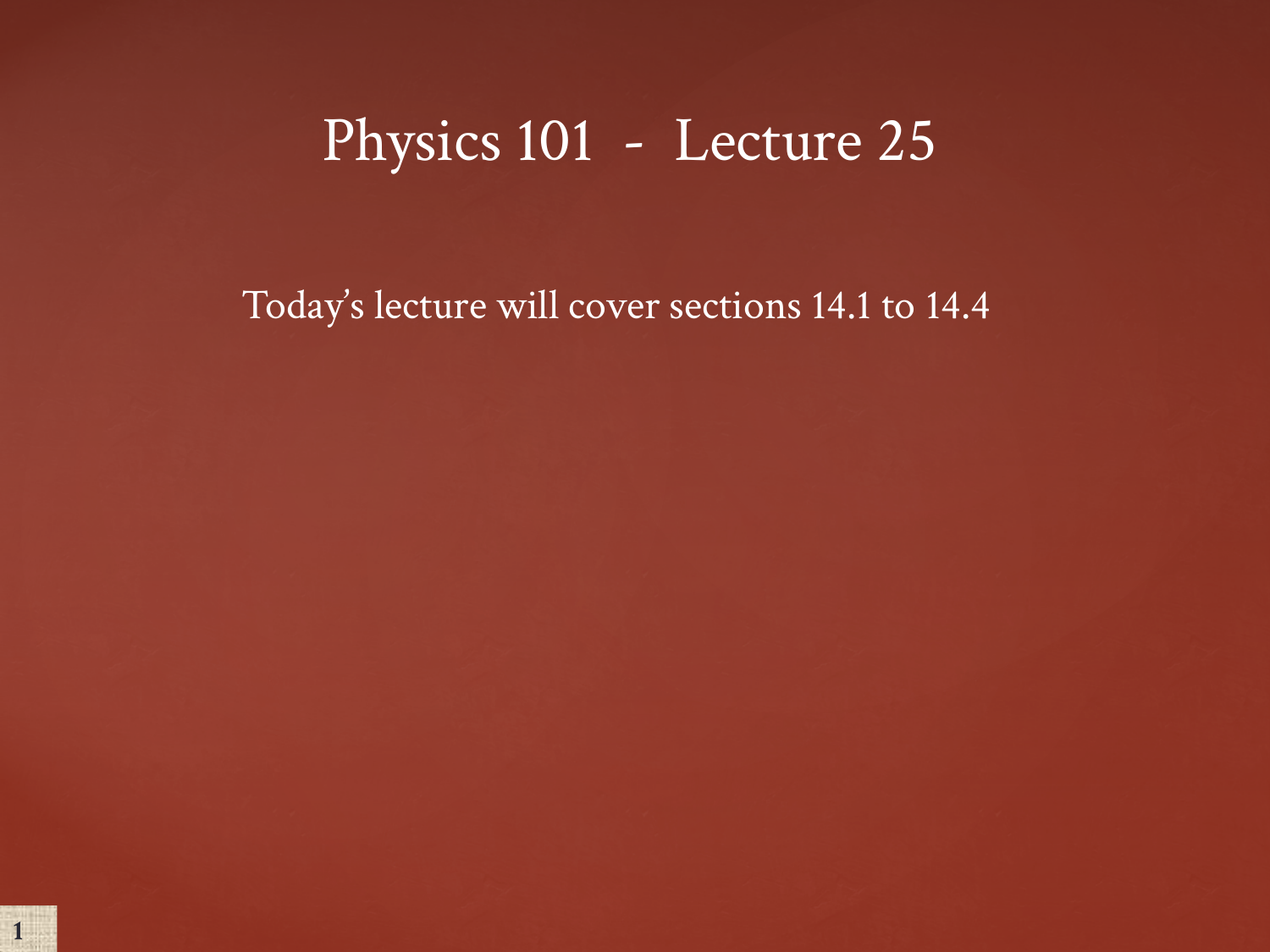

# Physics 101  -  Lecture 25
Today’s lecture will cover sections 14.1 to 14.4
1